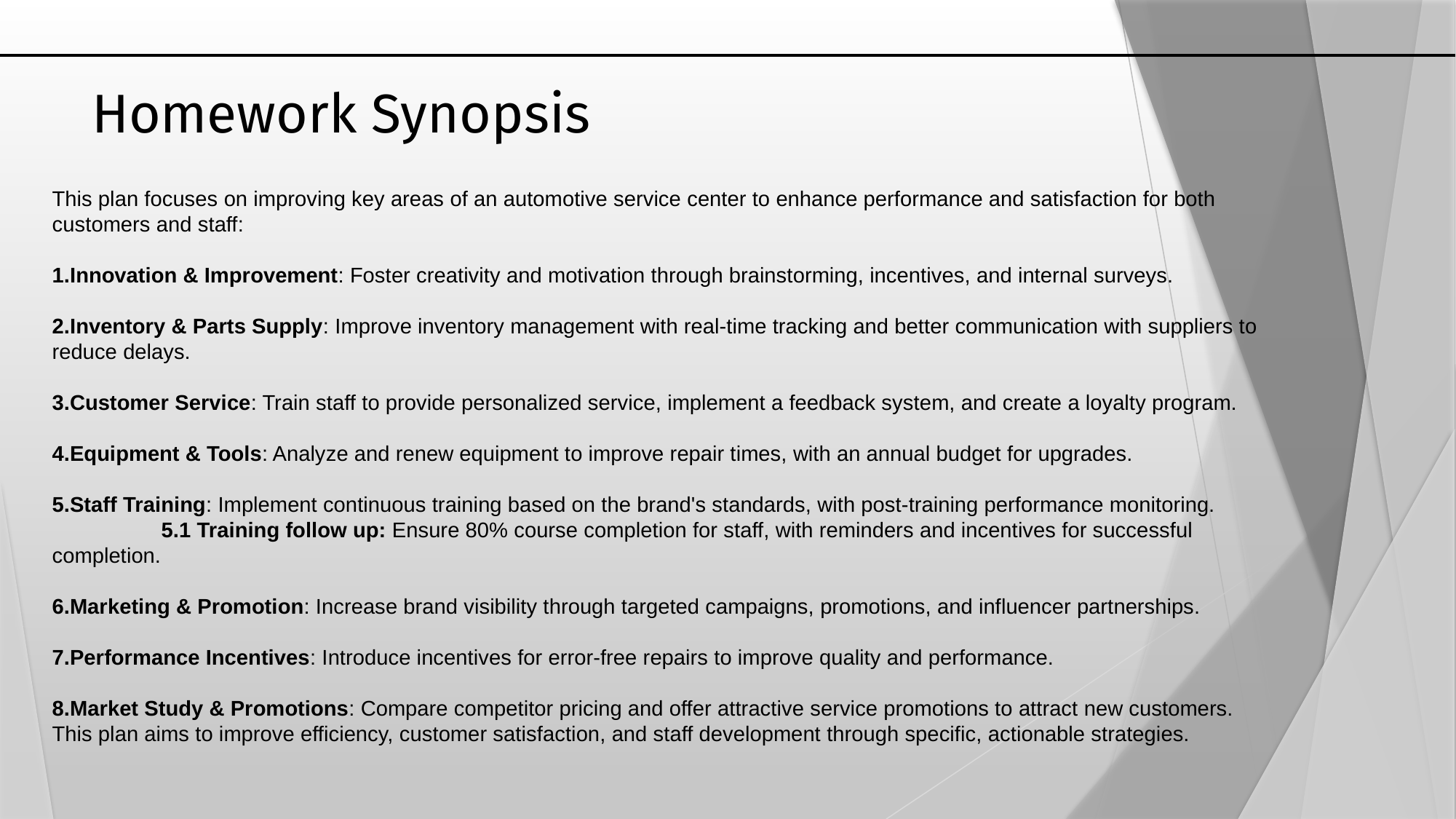

# Homework Synopsis
This plan focuses on improving key areas of an automotive service center to enhance performance and satisfaction for both customers and staff:

Innovation & Improvement: Foster creativity and motivation through brainstorming, incentives, and internal surveys.

Inventory & Parts Supply: Improve inventory management with real-time tracking and better communication with suppliers to reduce delays.

Customer Service: Train staff to provide personalized service, implement a feedback system, and create a loyalty program.

Equipment & Tools: Analyze and renew equipment to improve repair times, with an annual budget for upgrades.

Staff Training: Implement continuous training based on the brand's standards, with post-training performance monitoring.
	5.1 Training follow up: Ensure 80% course completion for staff, with reminders and incentives for successful completion.

Marketing & Promotion: Increase brand visibility through targeted campaigns, promotions, and influencer partnerships.

Performance Incentives: Introduce incentives for error-free repairs to improve quality and performance.

8.Market Study & Promotions: Compare competitor pricing and offer attractive service promotions to attract new customers.
This plan aims to improve efficiency, customer satisfaction, and staff development through specific, actionable strategies.